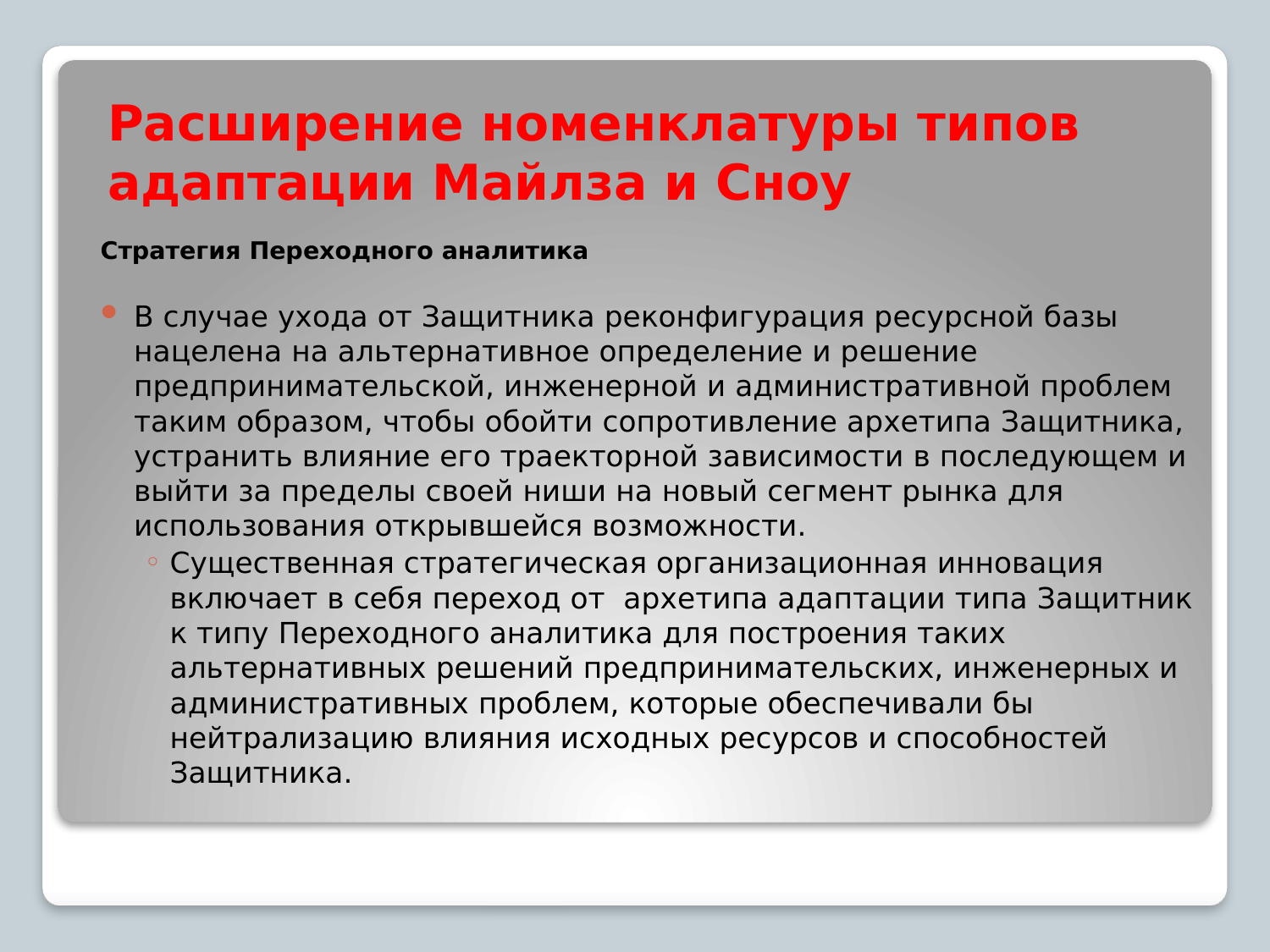

# Расширение номенклатуры типов адаптации Майлза и Сноу
Стратегия Переходного аналитика

В случае ухода от Защитника реконфигурация ресурсной базы нацелена на альтернативное определение и решение предпринимательской, инженерной и административной проблем таким образом, чтобы обойти сопротивление архетипа Защитника, устранить влияние его траекторной зависимости в последующем и выйти за пределы своей ниши на новый сегмент рынка для использования открывшейся возможности.
Существенная стратегическая организационная инновация включает в себя переход от  архетипа адаптации типа Защитник к типу Переходного аналитика для построения таких альтернативных решений предпринимательских, инженерных и административных проблем, которые обеспечивали бы нейтрализацию влияния исходных ресурсов и способностей Защитника.